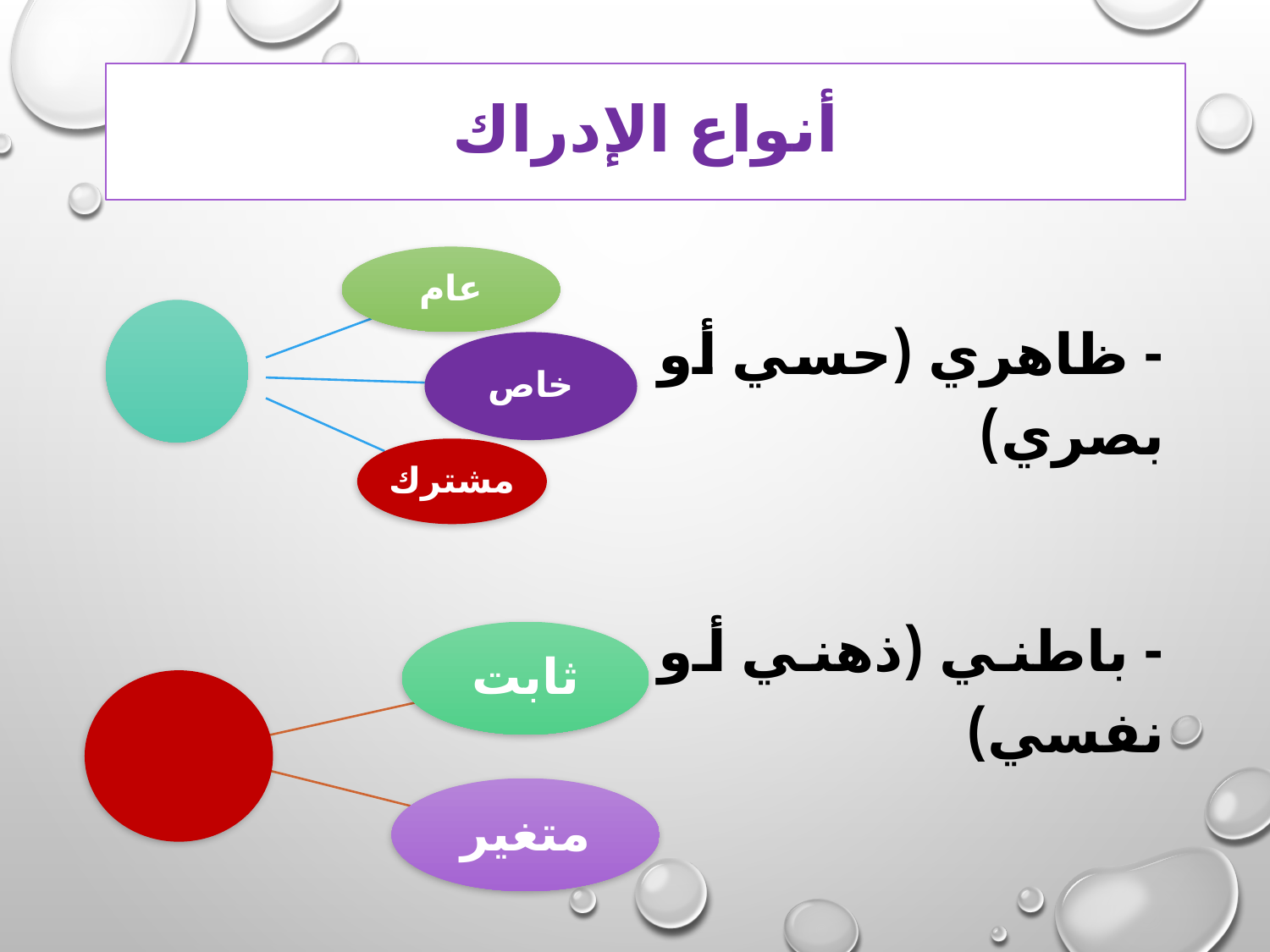

# أنواع الإدراك
عام
خاص
مشترك
- ظاهري (حسي أو بصري)
- باطني (ذهني أو نفسي)
ثابت
متغير